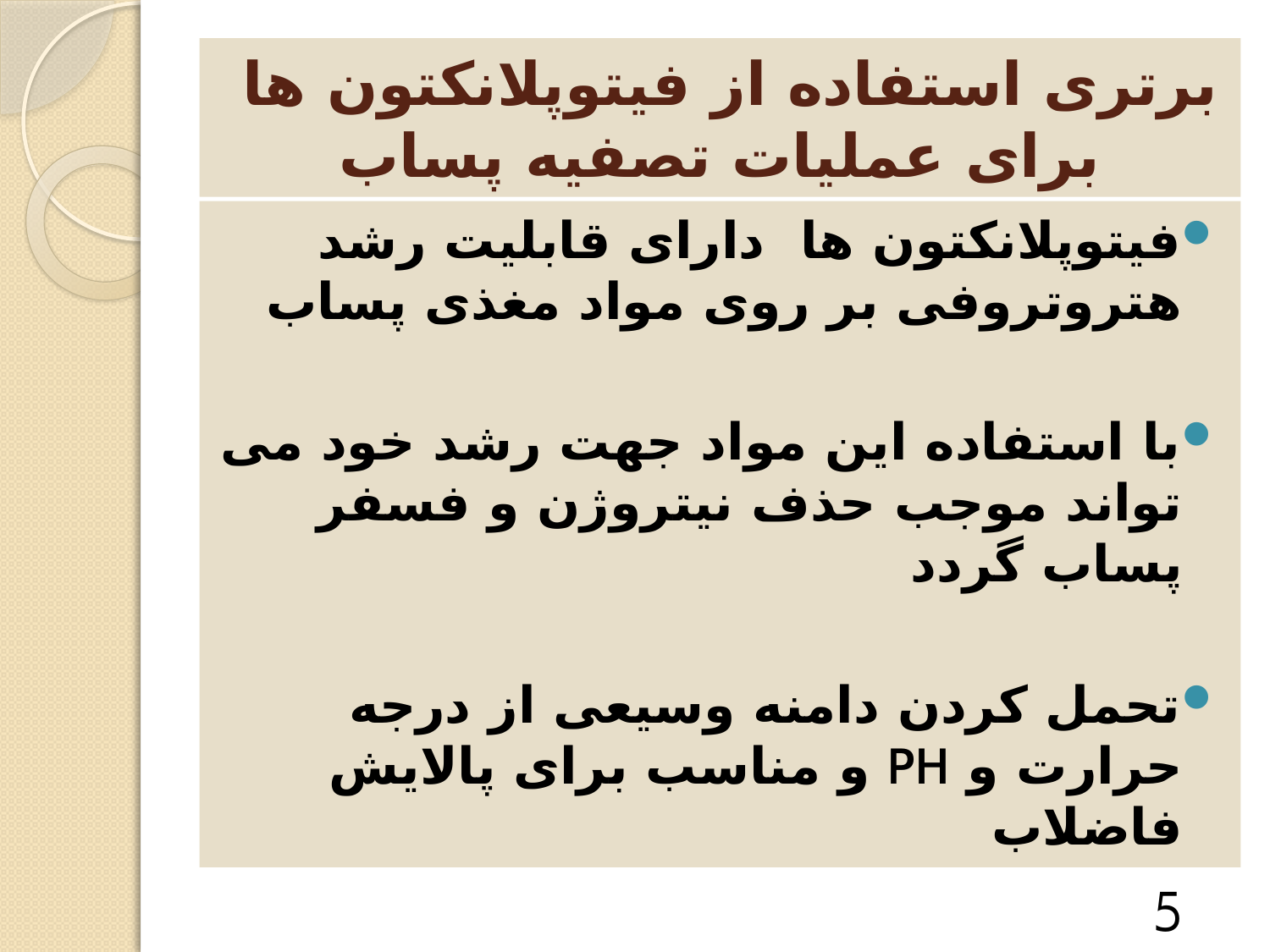

# برتری استفاده از فیتوپلانکتون ها برای عملیات تصفیه پساب
فیتوپلانکتون ها  دارای قابلیت رشد هتروتروفی بر روی مواد مغذی پساب

با استفاده این مواد جهت رشد خود می تواند موجب حذف نیتروژن و فسفر پساب گردد

تحمل کردن دامنه وسیعی از درجه حرارت و PH و مناسب برای پالایش فاضلاب

5